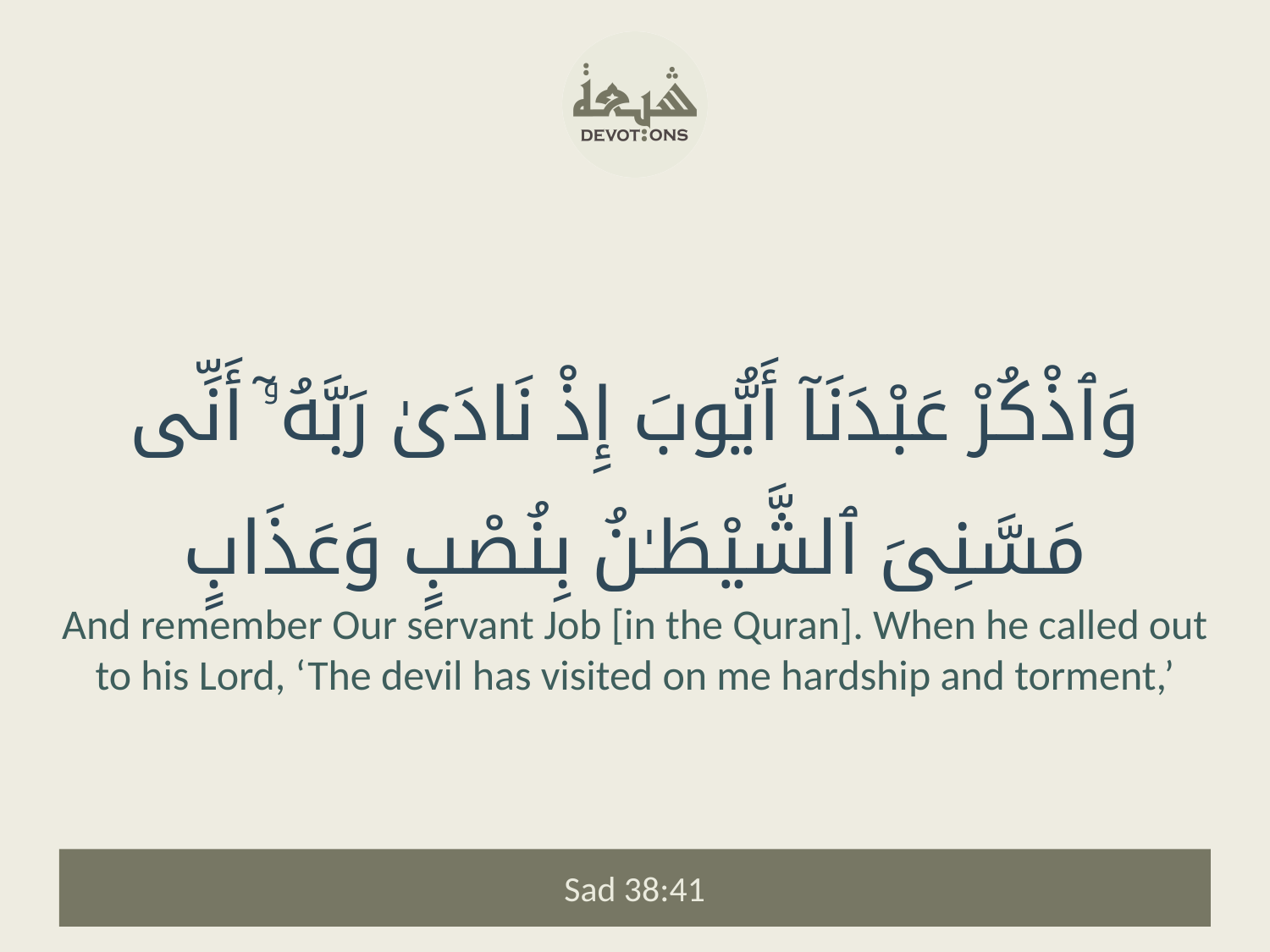

وَٱذْكُرْ عَبْدَنَآ أَيُّوبَ إِذْ نَادَىٰ رَبَّهُۥٓ أَنِّى مَسَّنِىَ ٱلشَّيْطَـٰنُ بِنُصْبٍ وَعَذَابٍ
And remember Our servant Job [in the Quran]. When he called out to his Lord, ‘The devil has visited on me hardship and torment,’
Sad 38:41